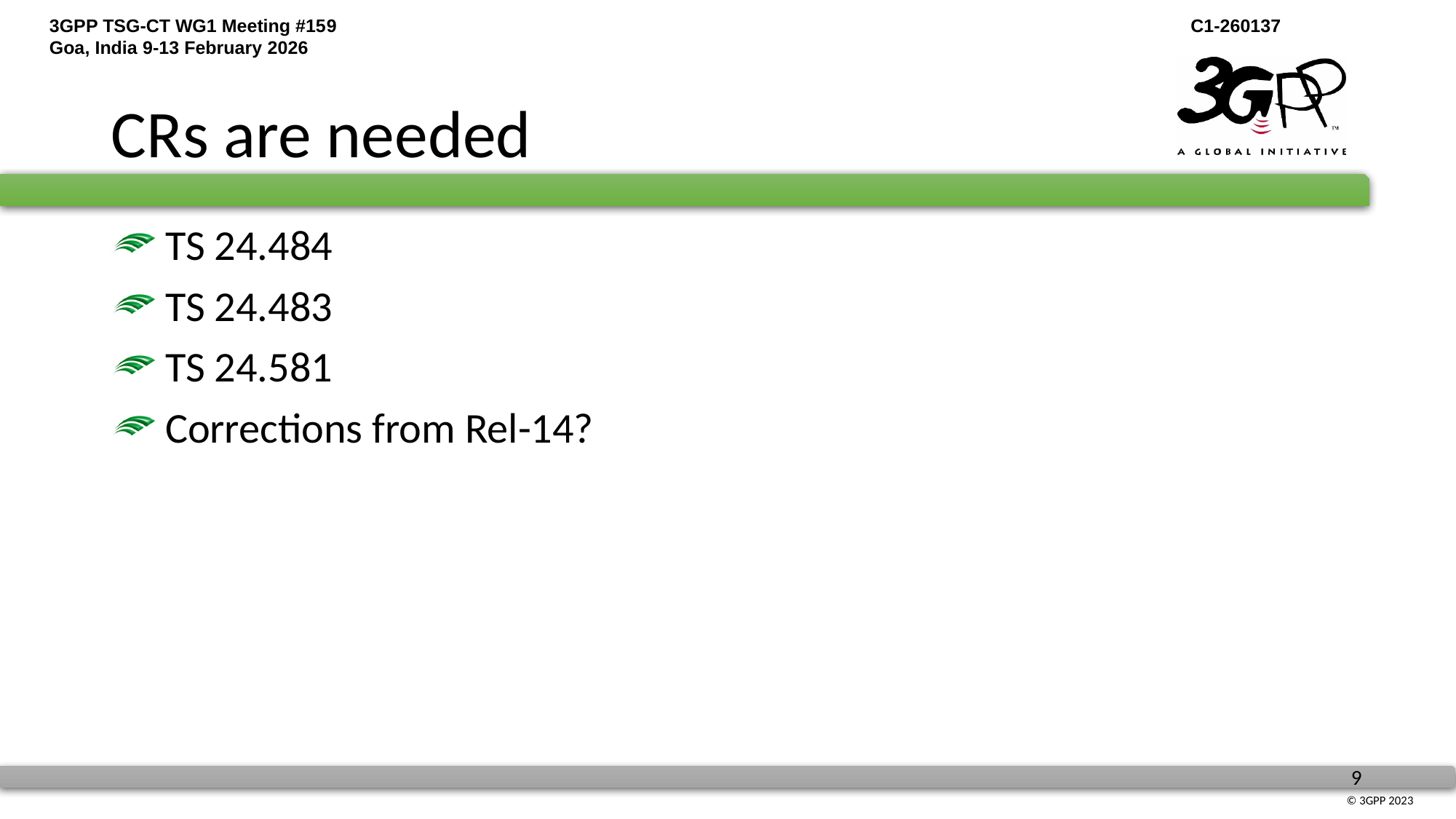

# CRs are needed
 TS 24.484
 TS 24.483
 TS 24.581
 Corrections from Rel-14?